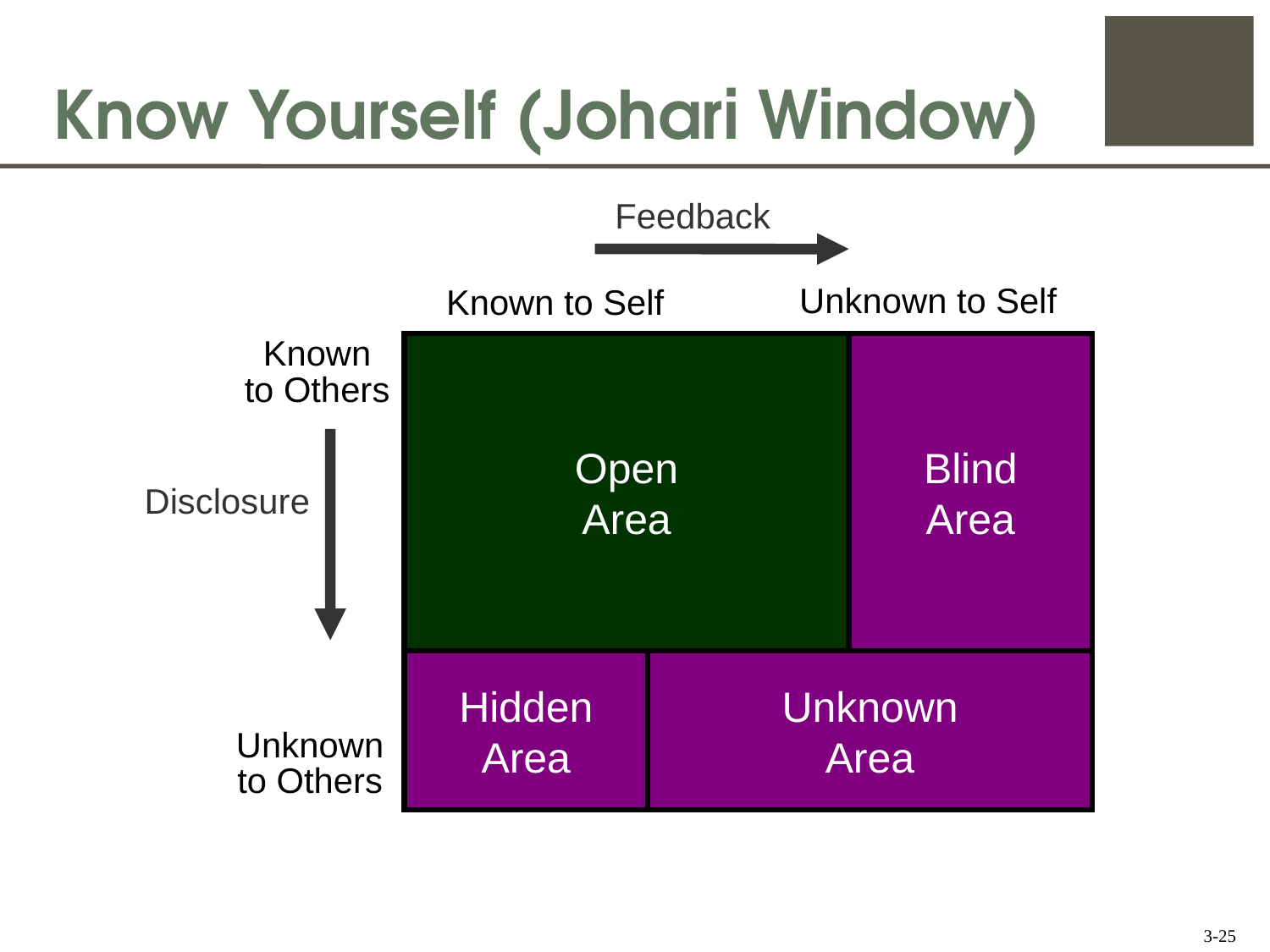

# Know Yourself (Johari Window)

Feedback
Unknown to Self
Known to Self
Known
to Others
Open
Area
Blind
Area
Hidden
Area
Unknown
Area
Open
Area
Blind
Area
Hidden
Area
Unknown
Area

Disclosure
Unknown
to Others